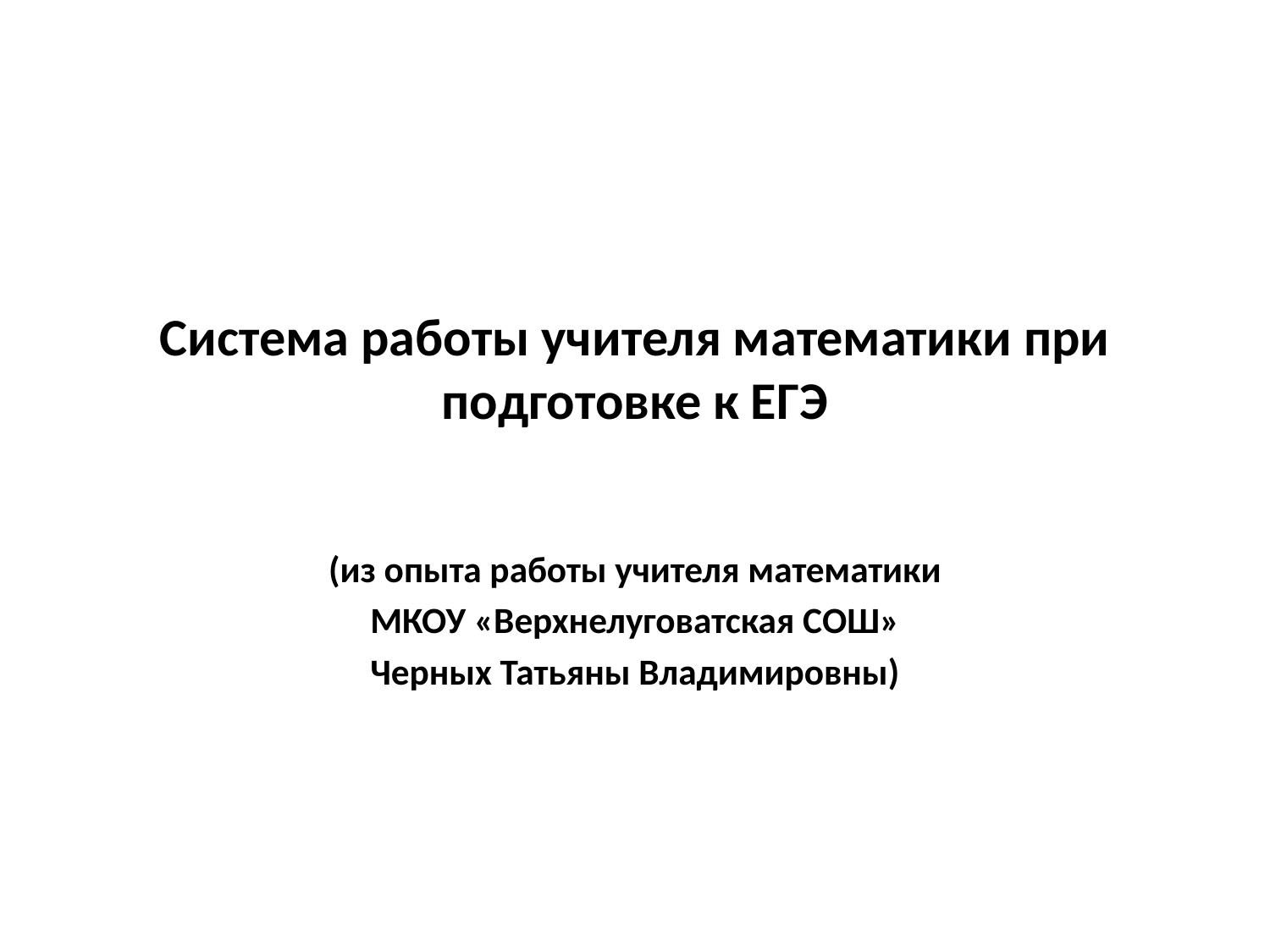

# Система работы учителя математики при подготовке к ЕГЭ
(из опыта работы учителя математики
МКОУ «Верхнелуговатская СОШ»
Черных Татьяны Владимировны)